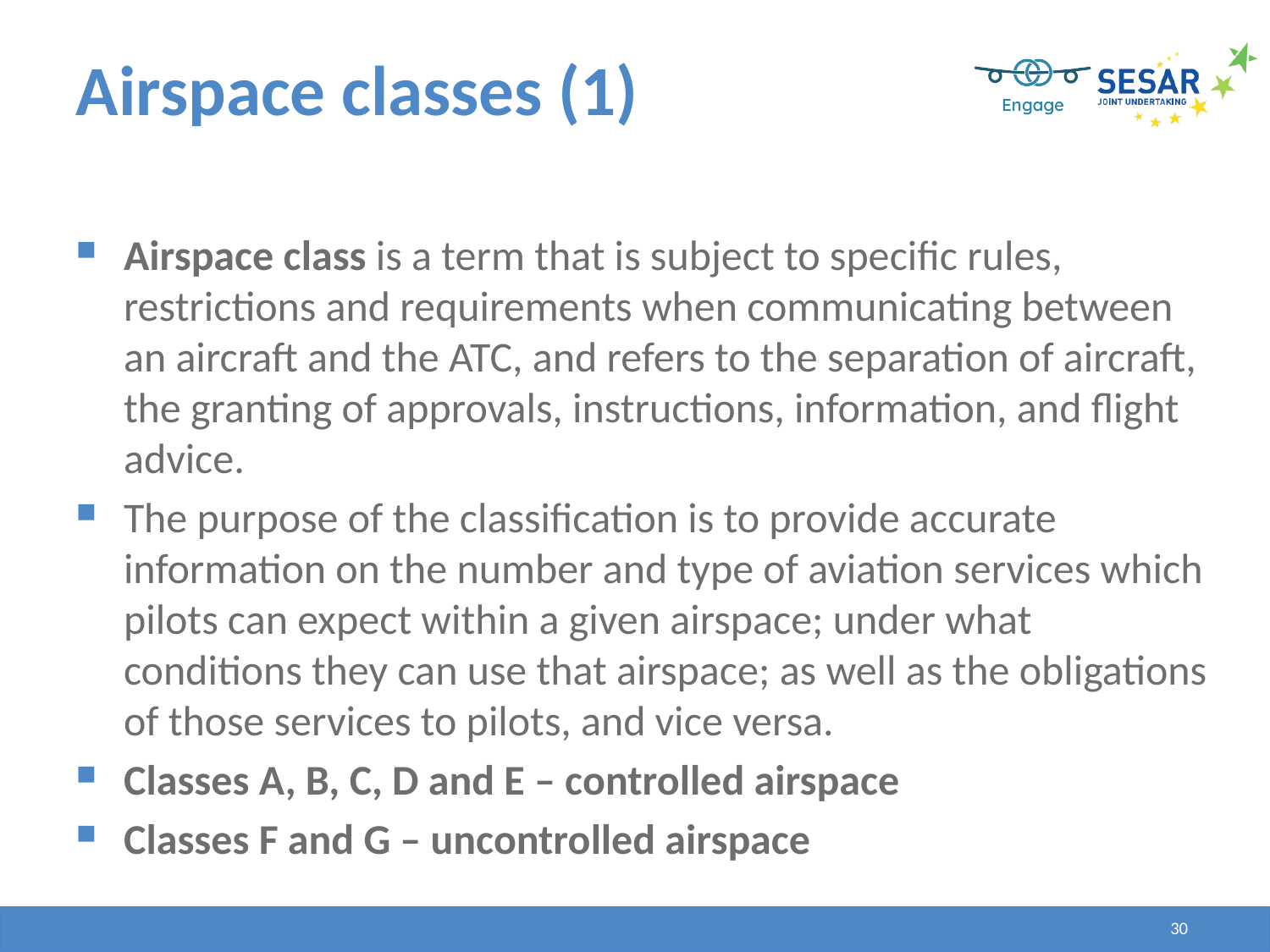

Airspace classes (1)
Airspace class is a term that is subject to specific rules, restrictions and requirements when communicating between an aircraft and the ATC, and refers to the separation of aircraft, the granting of approvals, instructions, information, and flight advice.
The purpose of the classification is to provide accurate information on the number and type of aviation services which pilots can expect within a given airspace; under what conditions they can use that airspace; as well as the obligations of those services to pilots, and vice versa.
Classes A, B, C, D and E – controlled airspace
Classes F and G – uncontrolled airspace
30